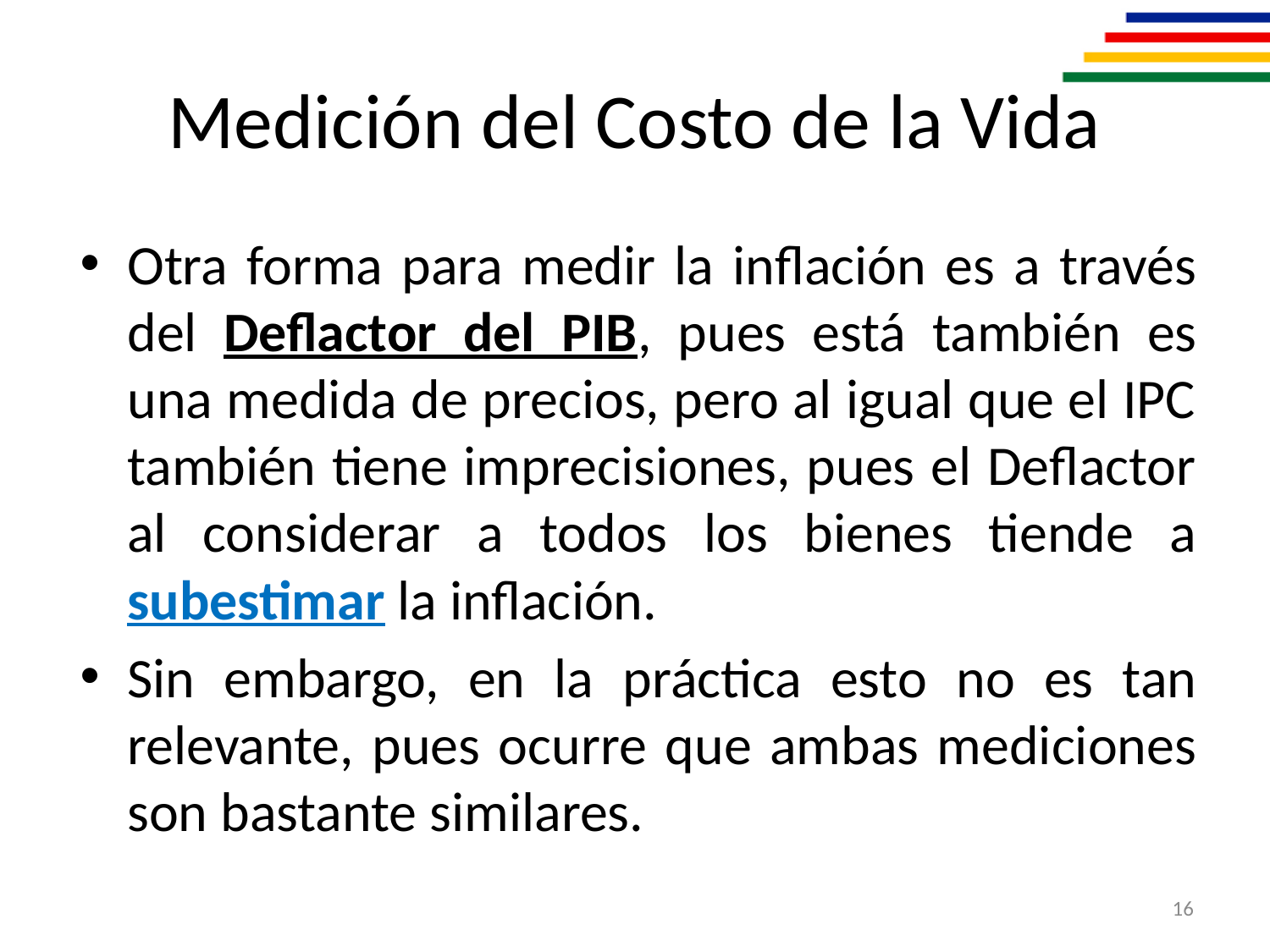

# Medición del Costo de la Vida
Otra forma para medir la inflación es a través del Deflactor del PIB, pues está también es una medida de precios, pero al igual que el IPC también tiene imprecisiones, pues el Deflactor al considerar a todos los bienes tiende a subestimar la inflación.
Sin embargo, en la práctica esto no es tan relevante, pues ocurre que ambas mediciones son bastante similares.
16